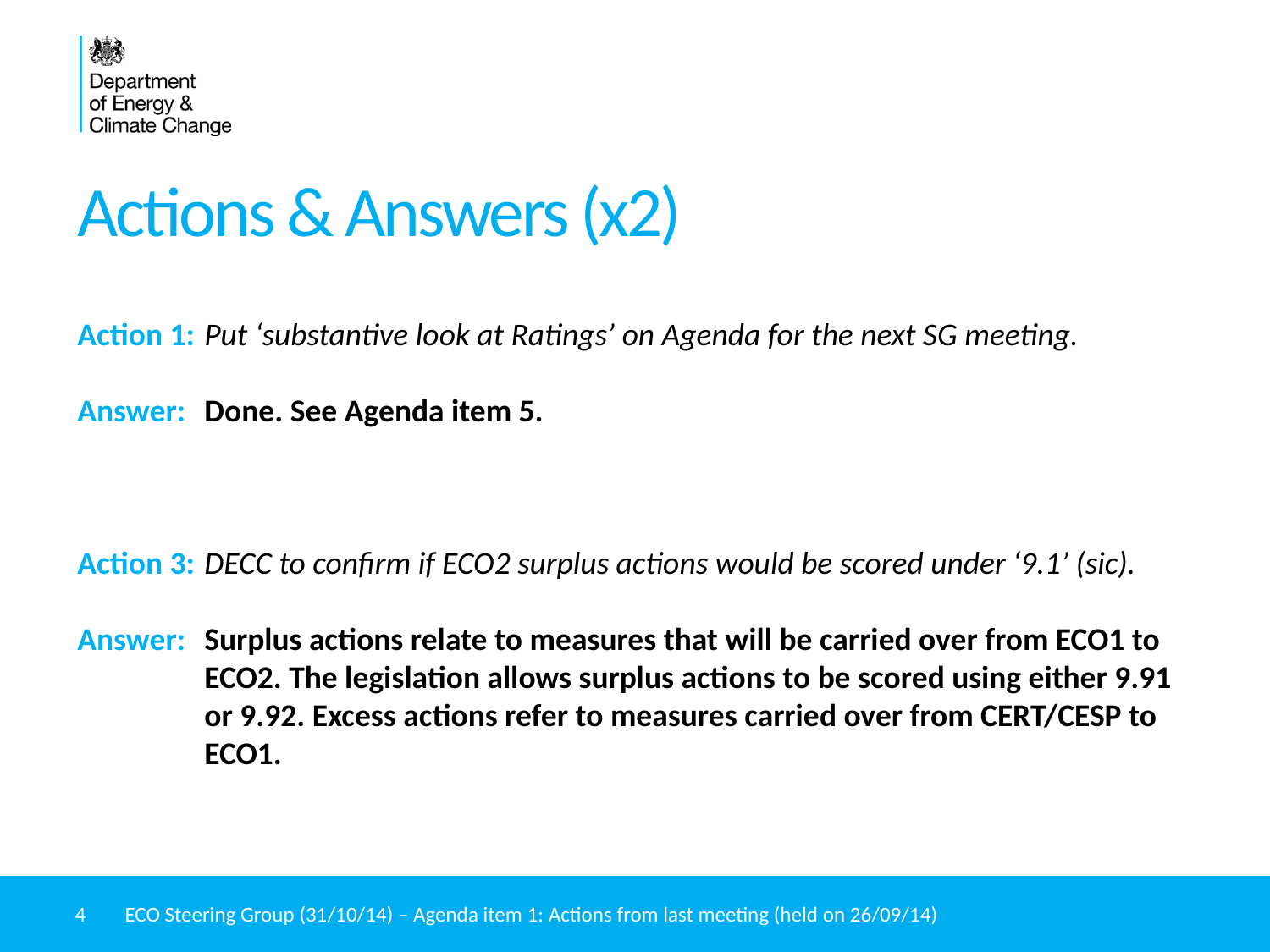

# Actions & Answers (x2)

Action 1:	Put ‘substantive look at Ratings’ on Agenda for the next SG meeting.

Answer:	Done. See Agenda item 5.

Action 3:	DECC to confirm if ECO2 surplus actions would be scored under ‘9.1’ (sic).

Answer:	Surplus actions relate to measures that will be carried over from ECO1 to 	ECO2. The legislation allows surplus actions to be scored using either 9.91 	or 9.92. Excess actions refer to measures carried over from CERT/CESP to 	ECO1.

4
ECO Steering Group (31/10/14) – Agenda item 1: Actions from last meeting (held on 26/09/14)